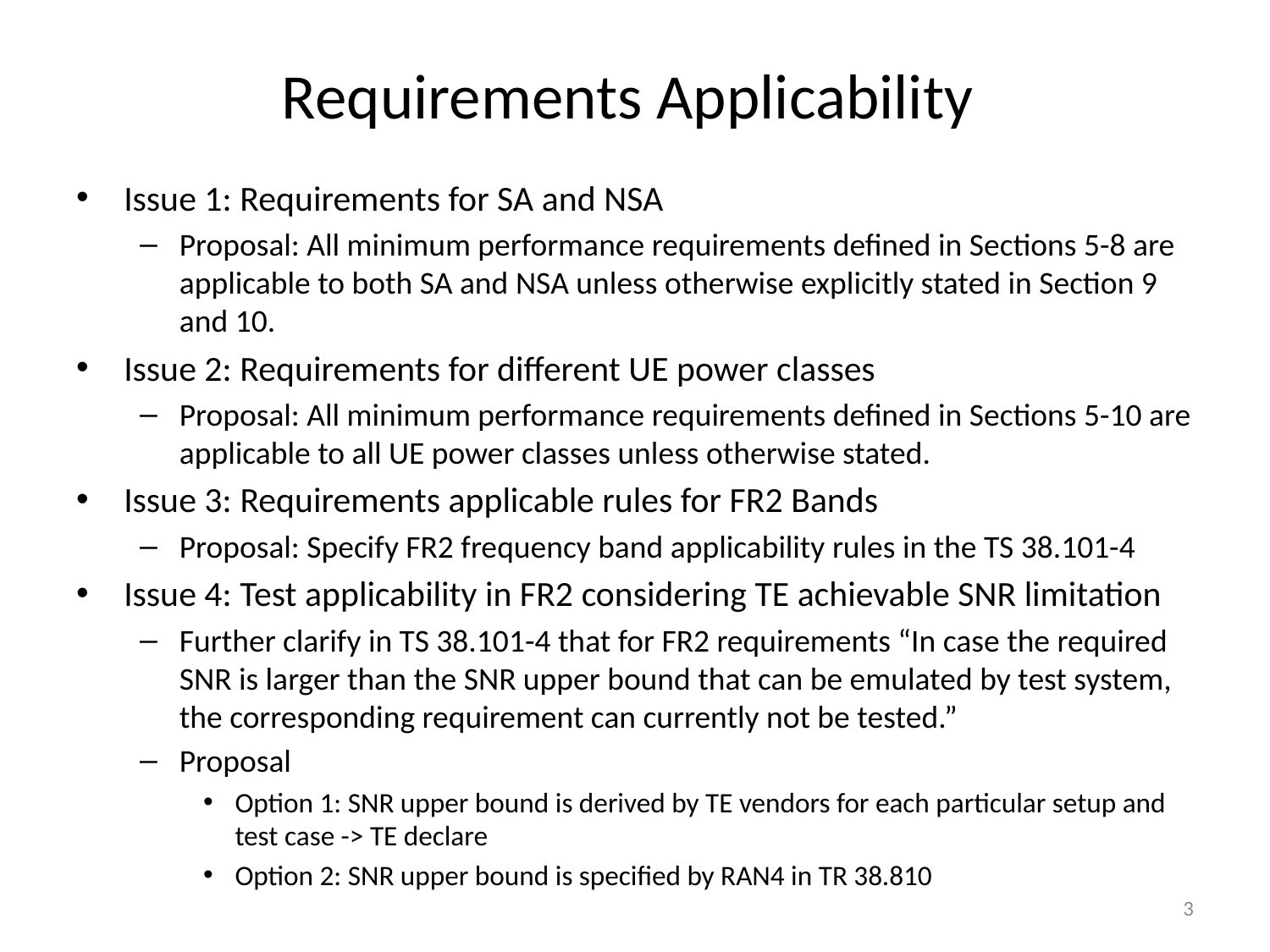

# Requirements Applicability
Issue 1: Requirements for SA and NSA
Proposal: All minimum performance requirements defined in Sections 5-8 are applicable to both SA and NSA unless otherwise explicitly stated in Section 9 and 10.
Issue 2: Requirements for different UE power classes
Proposal: All minimum performance requirements defined in Sections 5-10 are applicable to all UE power classes unless otherwise stated.
Issue 3: Requirements applicable rules for FR2 Bands
Proposal: Specify FR2 frequency band applicability rules in the TS 38.101-4
Issue 4: Test applicability in FR2 considering TE achievable SNR limitation
Further clarify in TS 38.101-4 that for FR2 requirements “In case the required SNR is larger than the SNR upper bound that can be emulated by test system, the corresponding requirement can currently not be tested.”
Proposal
Option 1: SNR upper bound is derived by TE vendors for each particular setup and test case -> TE declare
Option 2: SNR upper bound is specified by RAN4 in TR 38.810

3